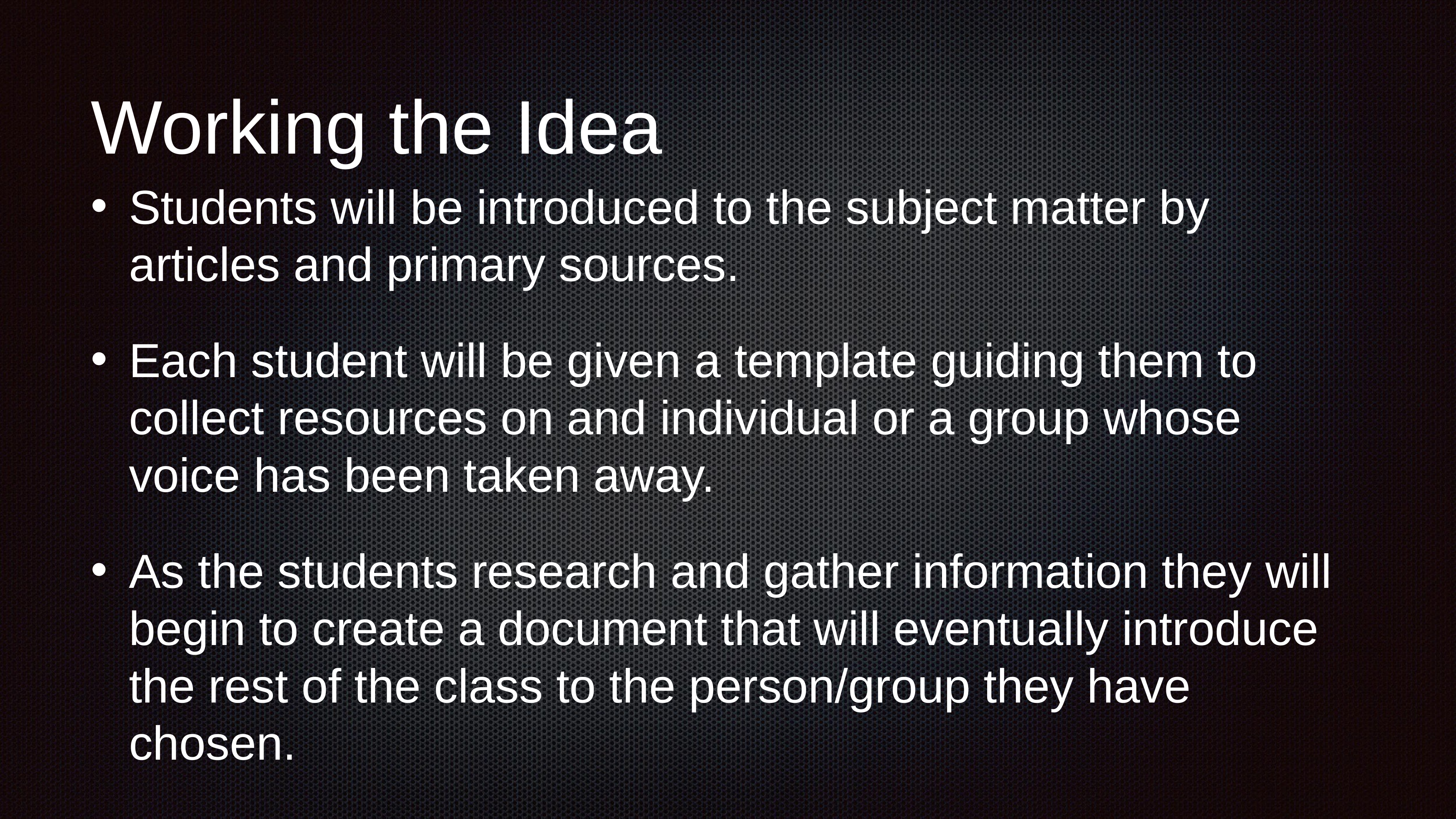

# Working the Idea
Students will be introduced to the subject matter by articles and primary sources.
Each student will be given a template guiding them to collect resources on and individual or a group whose voice has been taken away.
As the students research and gather information they will begin to create a document that will eventually introduce the rest of the class to the person/group they have chosen.